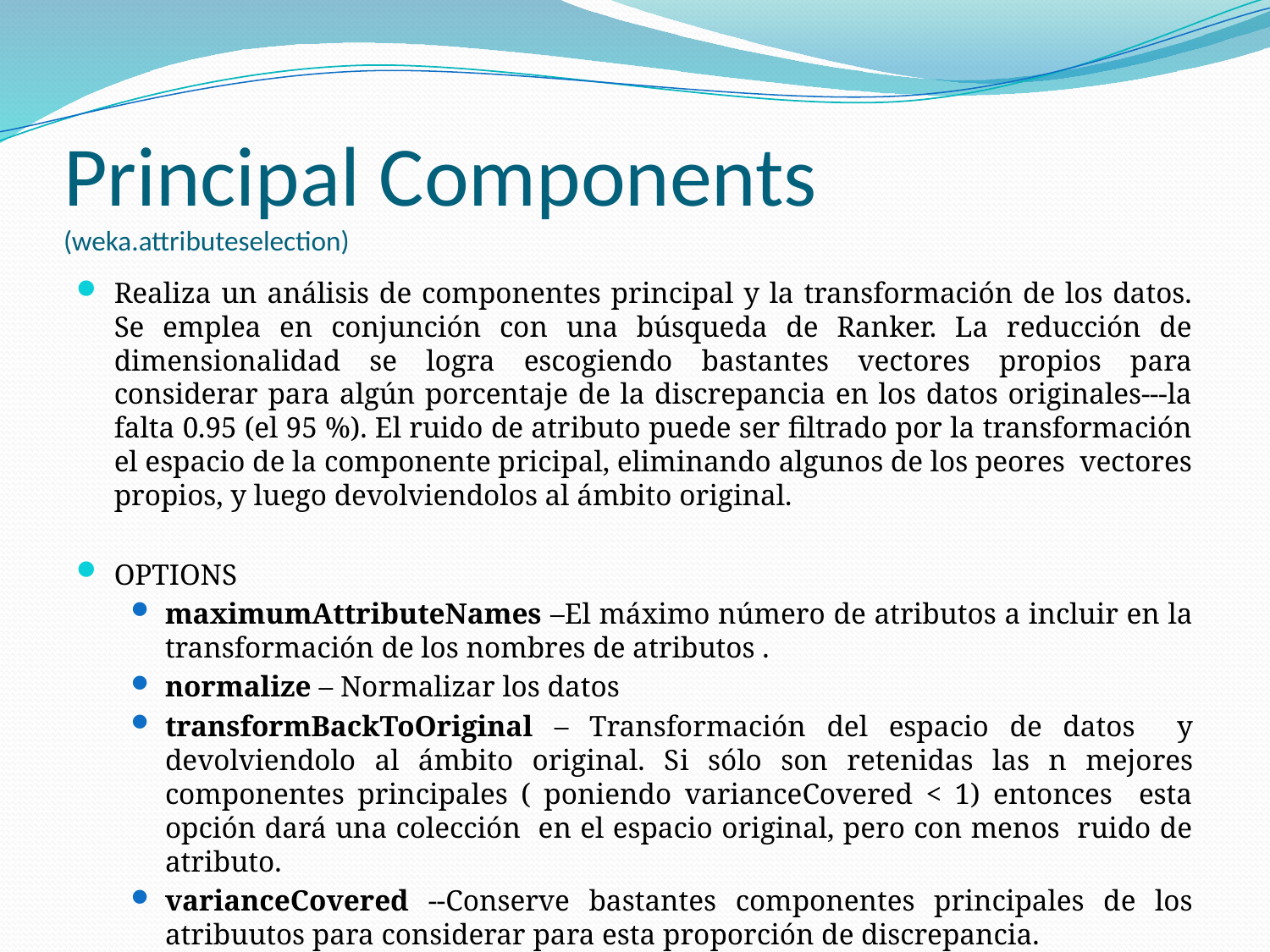

# Principal Components (weka.attributeselection)
Realiza un análisis de componentes principal y la transformación de los datos. Se emplea en conjunción con una búsqueda de Ranker. La reducción de dimensionalidad se logra escogiendo bastantes vectores propios para considerar para algún porcentaje de la discrepancia en los datos originales---la falta 0.95 (el 95 %). El ruido de atributo puede ser filtrado por la transformación el espacio de la componente pricipal, eliminando algunos de los peores  vectores propios, y luego devolviendolos al ámbito original.

OPTIONS
maximumAttributeNames –El máximo número de atributos a incluir en la transformación de los nombres de atributos .
normalize – Normalizar los datos
transformBackToOriginal – Transformación del espacio de datos  y devolviendolo al ámbito original. Si sólo son retenidas las n mejores componentes principales ( poniendo varianceCovered < 1) entonces  esta opción dará una colección  en el espacio original, pero con menos  ruido de atributo.
varianceCovered --Conserve bastantes componentes principales de los atribuutos para considerar para esta proporción de discrepancia.